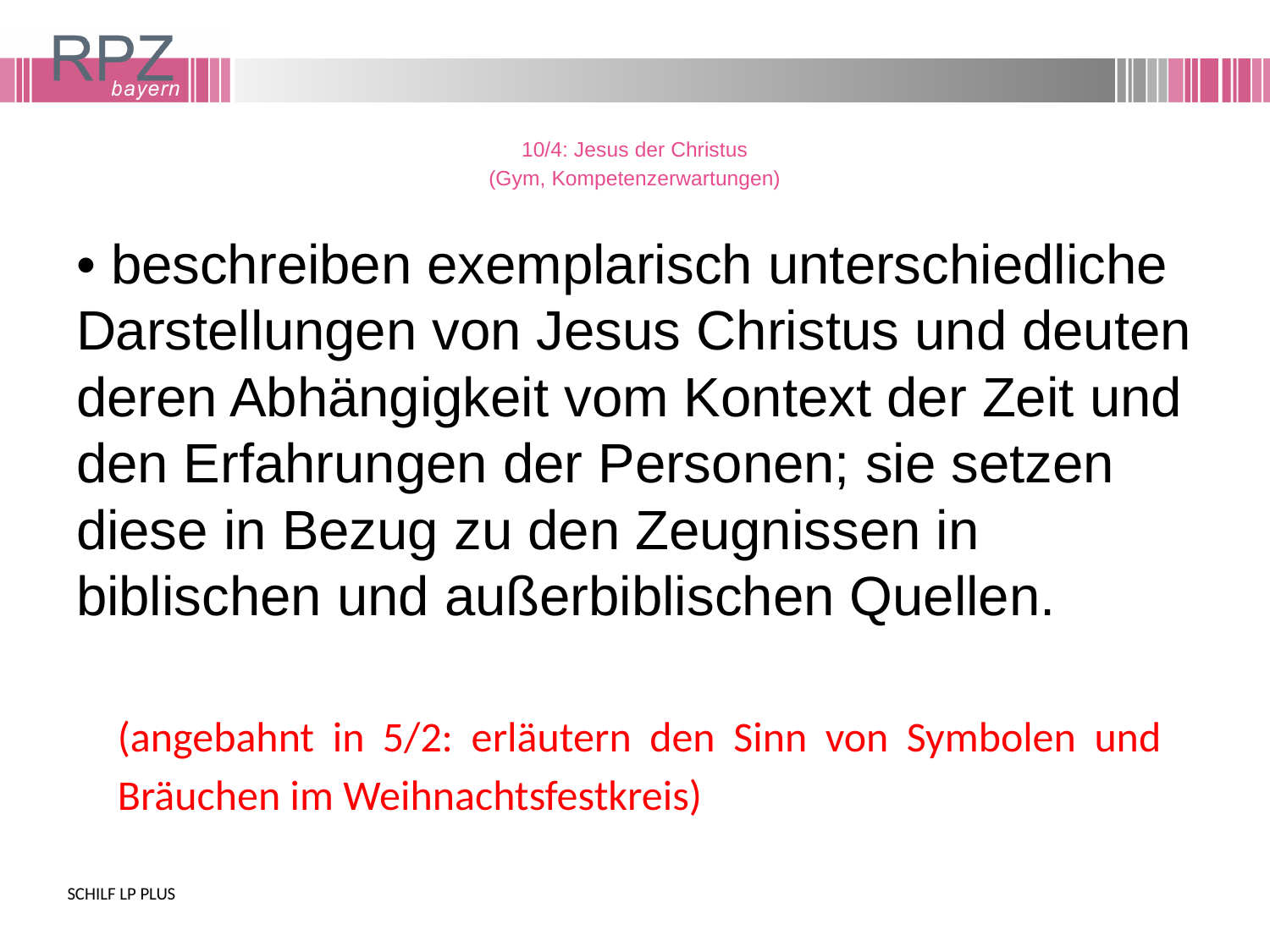

# 10/4: Jesus der Christus (Gym, Kompetenzerwartungen)
• beschreiben exemplarisch unterschiedliche Darstellungen von Jesus Christus und deuten deren Abhängigkeit vom Kontext der Zeit und den Erfahrungen der Personen; sie setzen diese in Bezug zu den Zeugnissen in biblischen und außerbiblischen Quellen.
(angebahnt in 5/2: erläutern den Sinn von Symbolen und Bräuchen im Weihnachtsfestkreis)